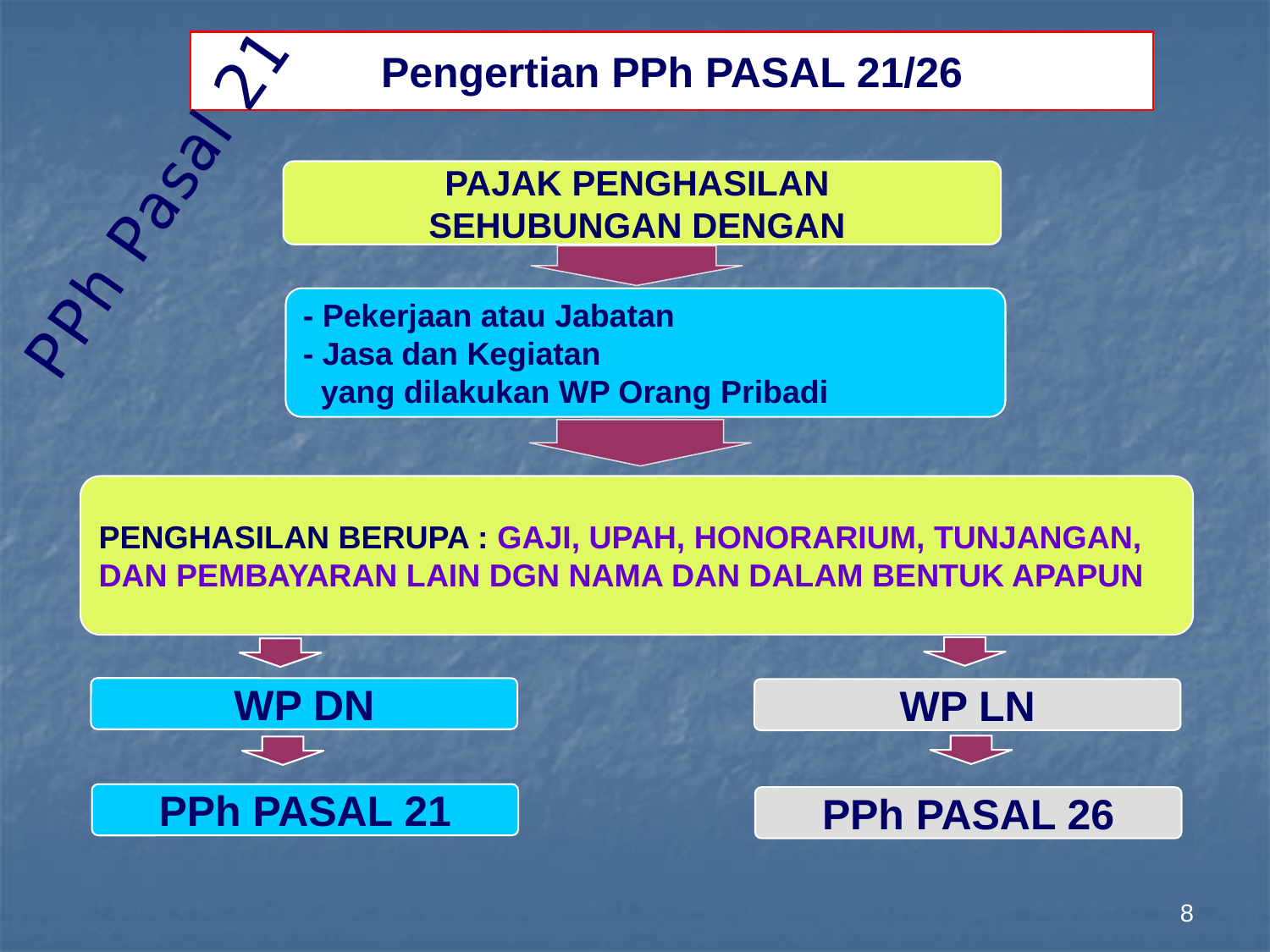

Pengertian PPh PASAL 21/26
PPh Pasal 21
PAJAK PENGHASILAN
SEHUBUNGAN DENGAN

- Pekerjaan atau Jabatan
- Jasa dan Kegiatan
  yang dilakukan WP Orang Pribadi

PENGHASILAN BERUPA : GAJI, UPAH, HONORARIUM, TUNJANGAN,
DAN PEMBAYARAN LAIN DGN NAMA DAN DALAM BENTUK APAPUN

WP DN
WP LN

PPh PASAL 21
PPh PASAL 26

8